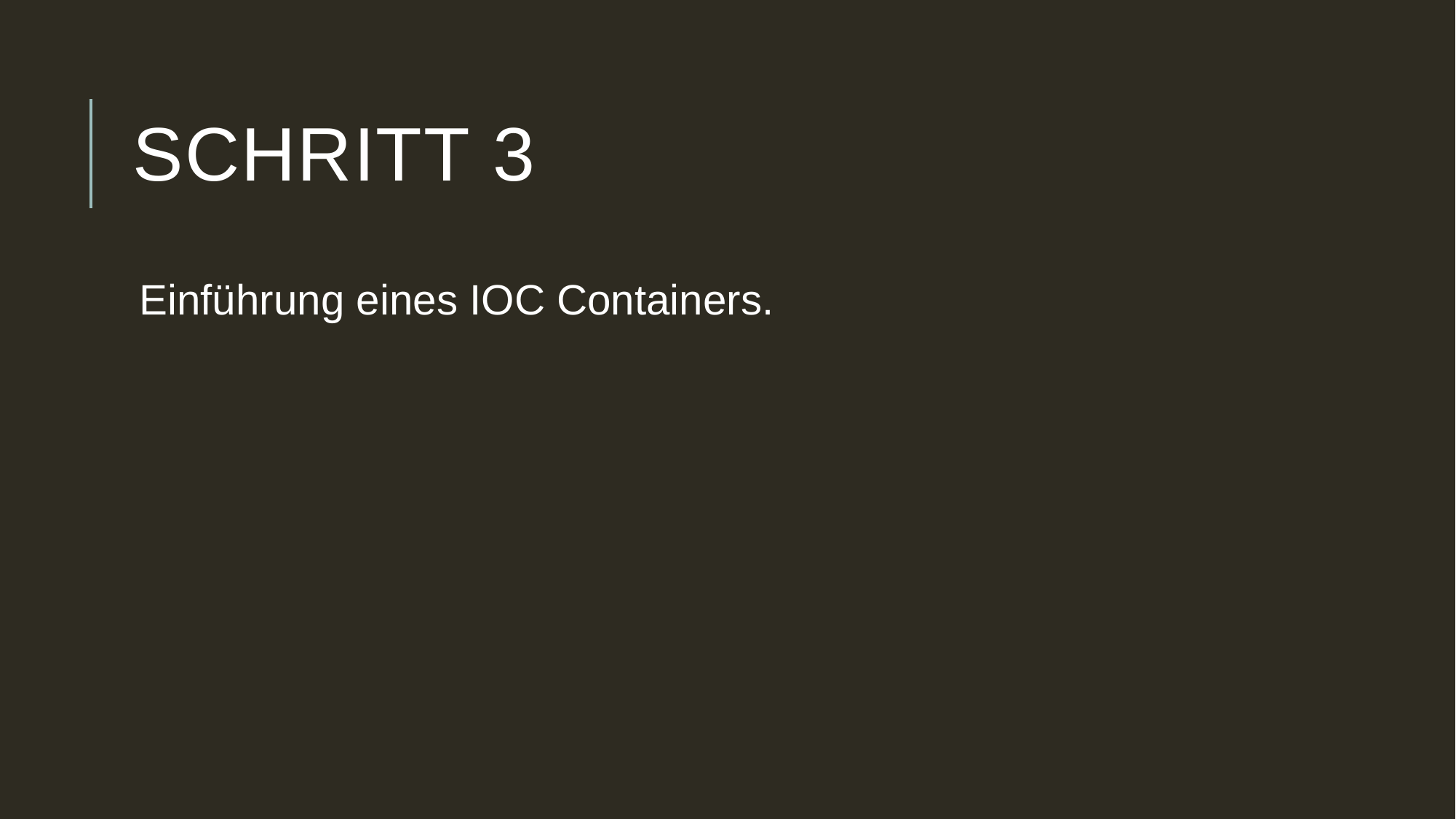

# Schritt 3
Einführung eines IOC Containers.